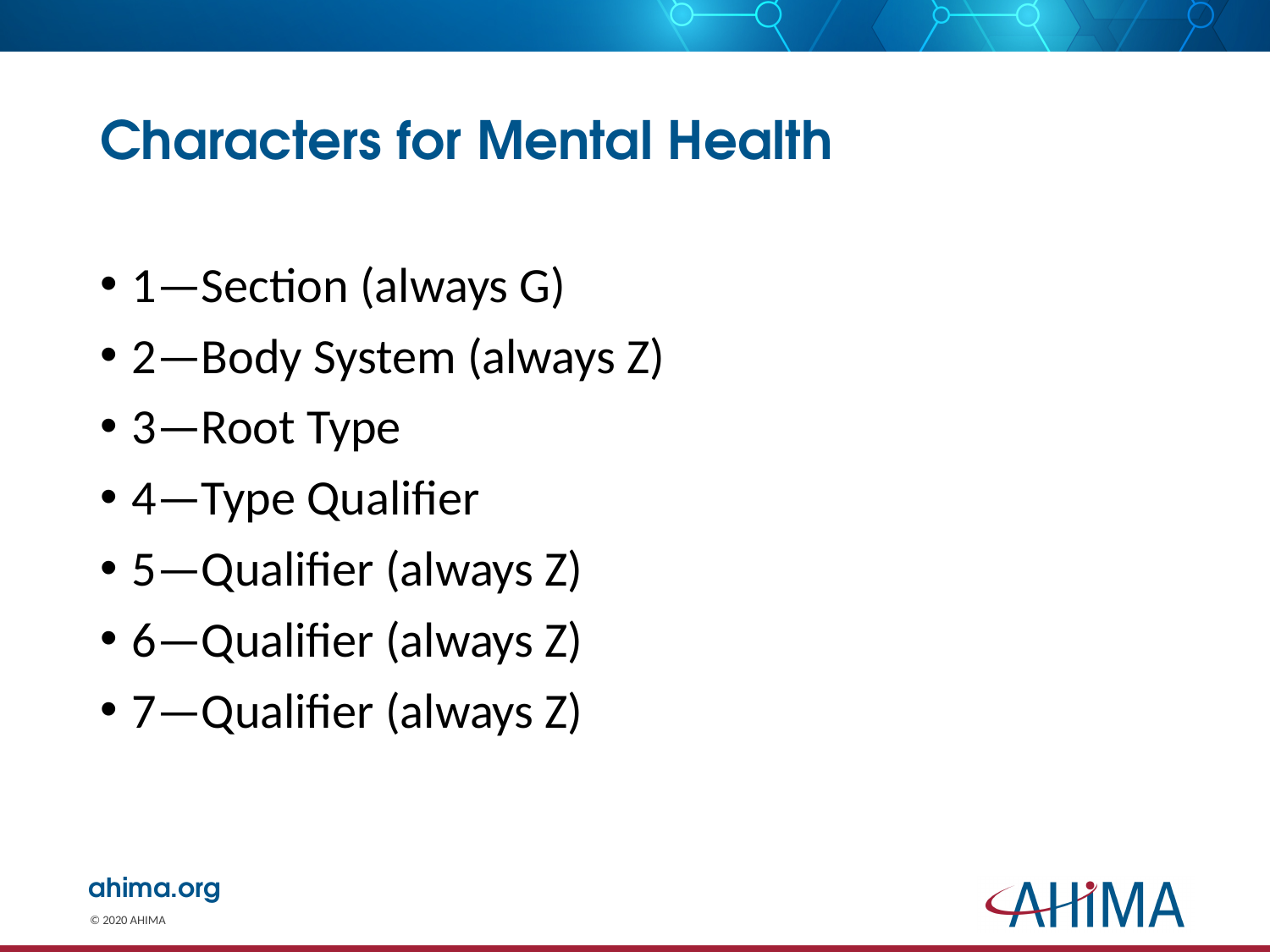

# Characters for Mental Health
1—Section (always G)
2—Body System (always Z)
3—Root Type
4—Type Qualifier
5—Qualifier (always Z)
6—Qualifier (always Z)
7—Qualifier (always Z)